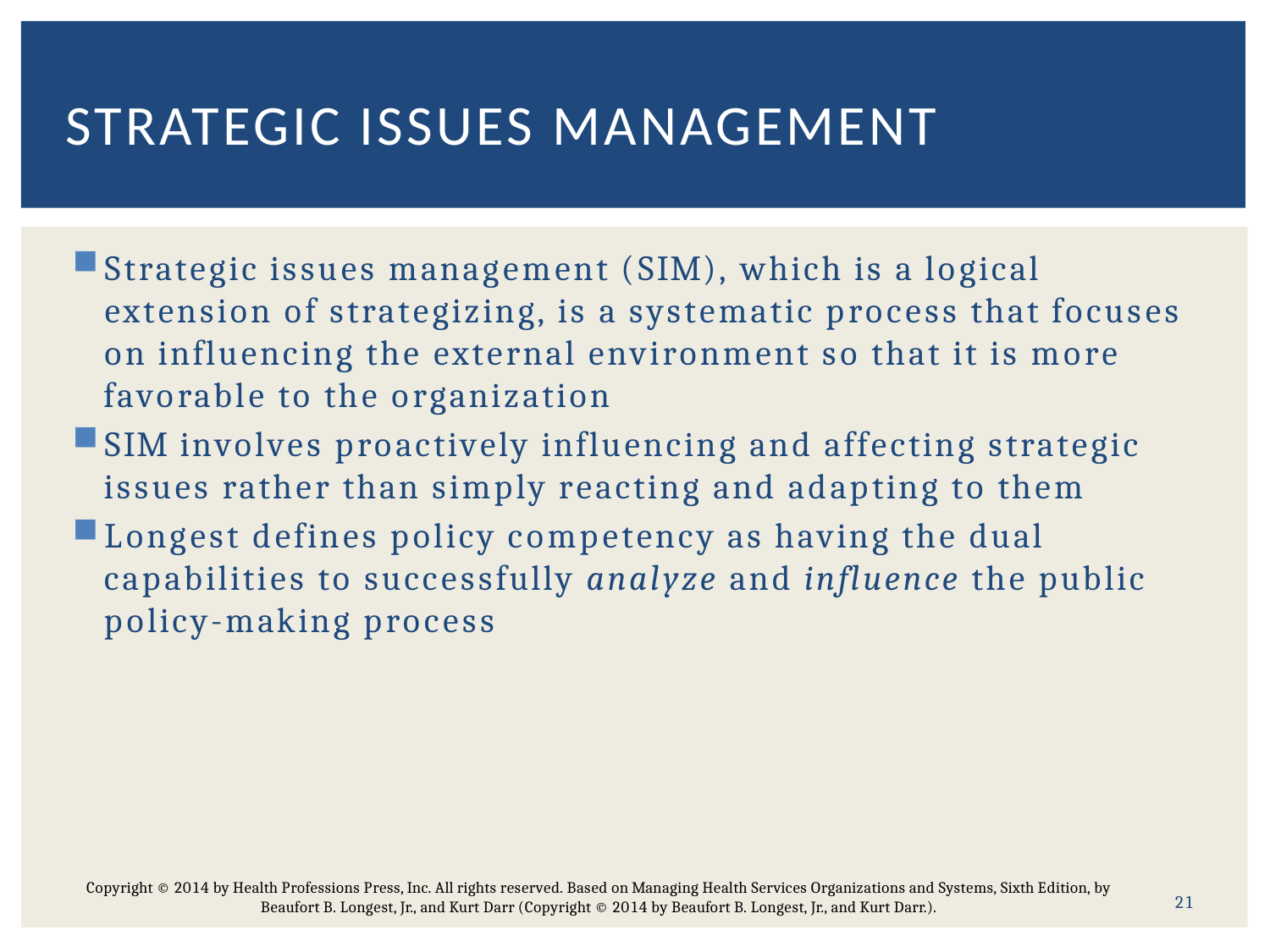

# Strategic Issues Management
Strategic issues management (SIM), which is a logical extension of strategizing, is a systematic process that focuses on influencing the external environment so that it is more favorable to the organization
SIM involves proactively influencing and affecting strategic issues rather than simply reacting and adapting to them
Longest defines policy competency as having the dual capabilities to successfully analyze and influence the public policy-making process
21